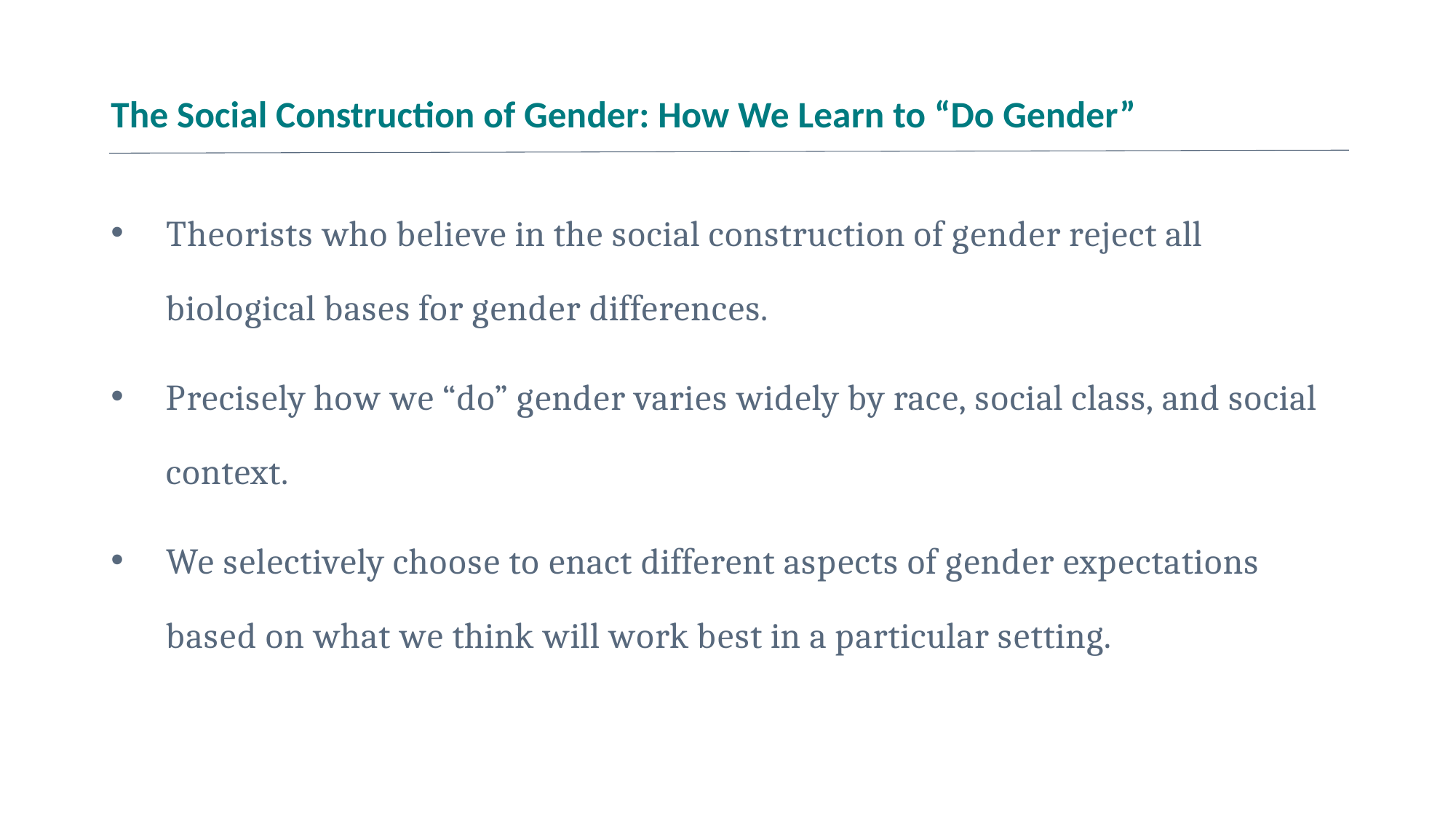

# The Social Construction of Gender: How We Learn to “Do Gender”
Theorists who believe in the social construction of gender reject all biological bases for gender differences.
Precisely how we “do” gender varies widely by race, social class, and social context.
We selectively choose to enact different aspects of gender expectations based on what we think will work best in a particular setting.